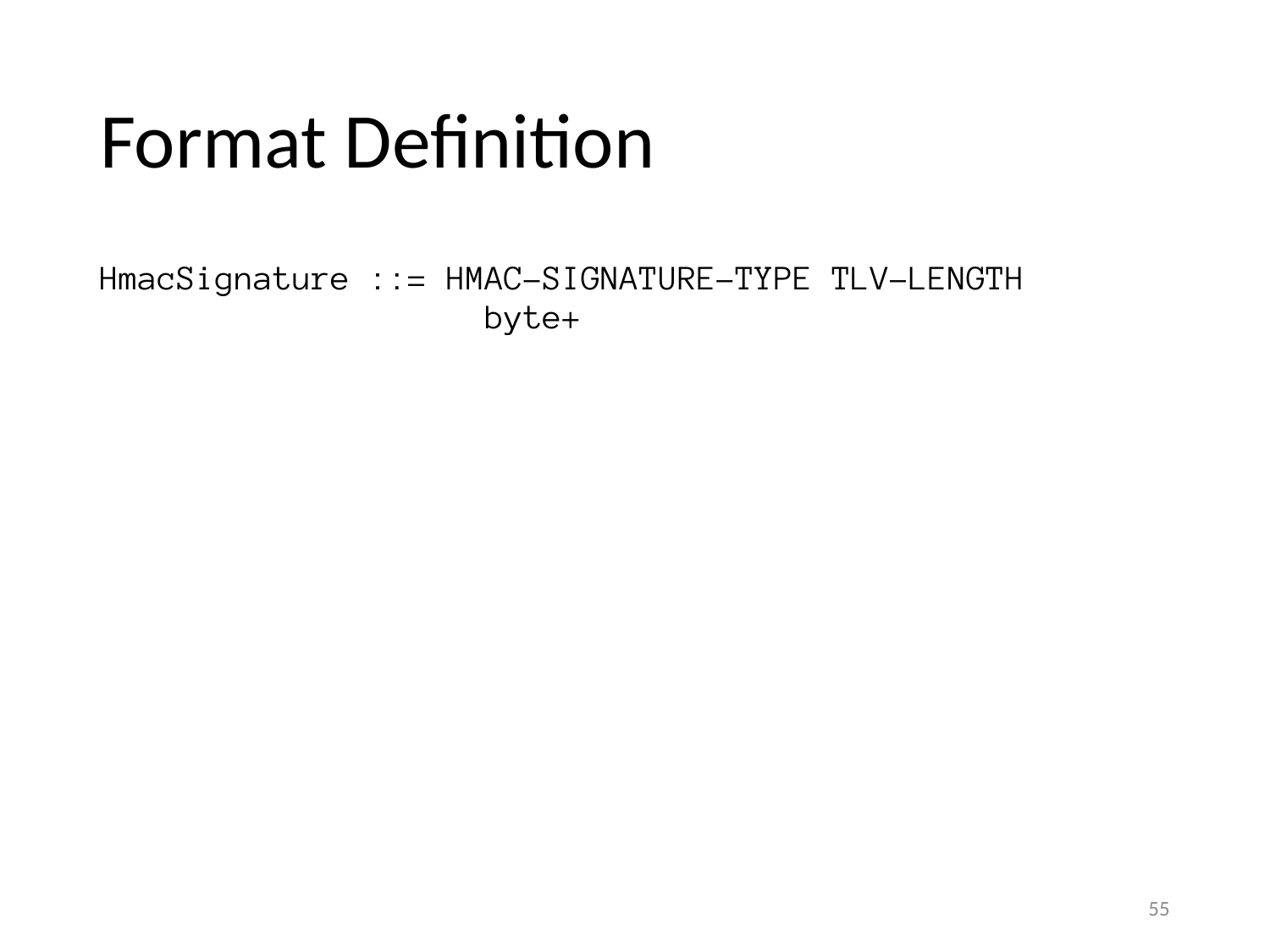

# Format Definition
HmacSignature ::= HMAC-SIGNATURE-TYPE TLV-LENGTH
                    byte+
55